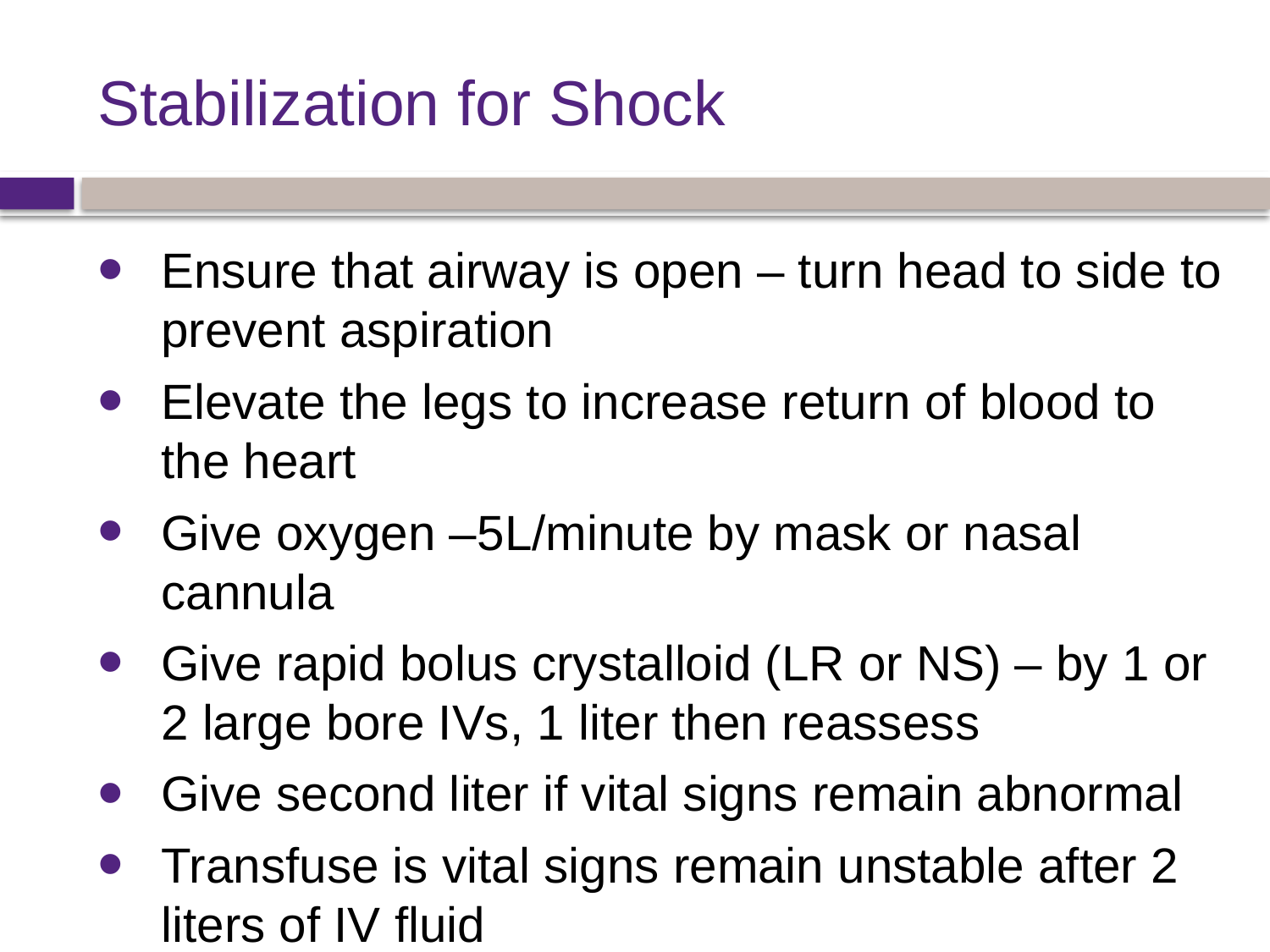

# Stabilization for Shock
Ensure that airway is open – turn head to side to prevent aspiration
Elevate the legs to increase return of blood to the heart
Give oxygen –5L/minute by mask or nasal cannula
Give rapid bolus crystalloid (LR or NS) – by 1 or 2 large bore IVs, 1 liter then reassess
Give second liter if vital signs remain abnormal
Transfuse is vital signs remain unstable after 2 liters of IV fluid